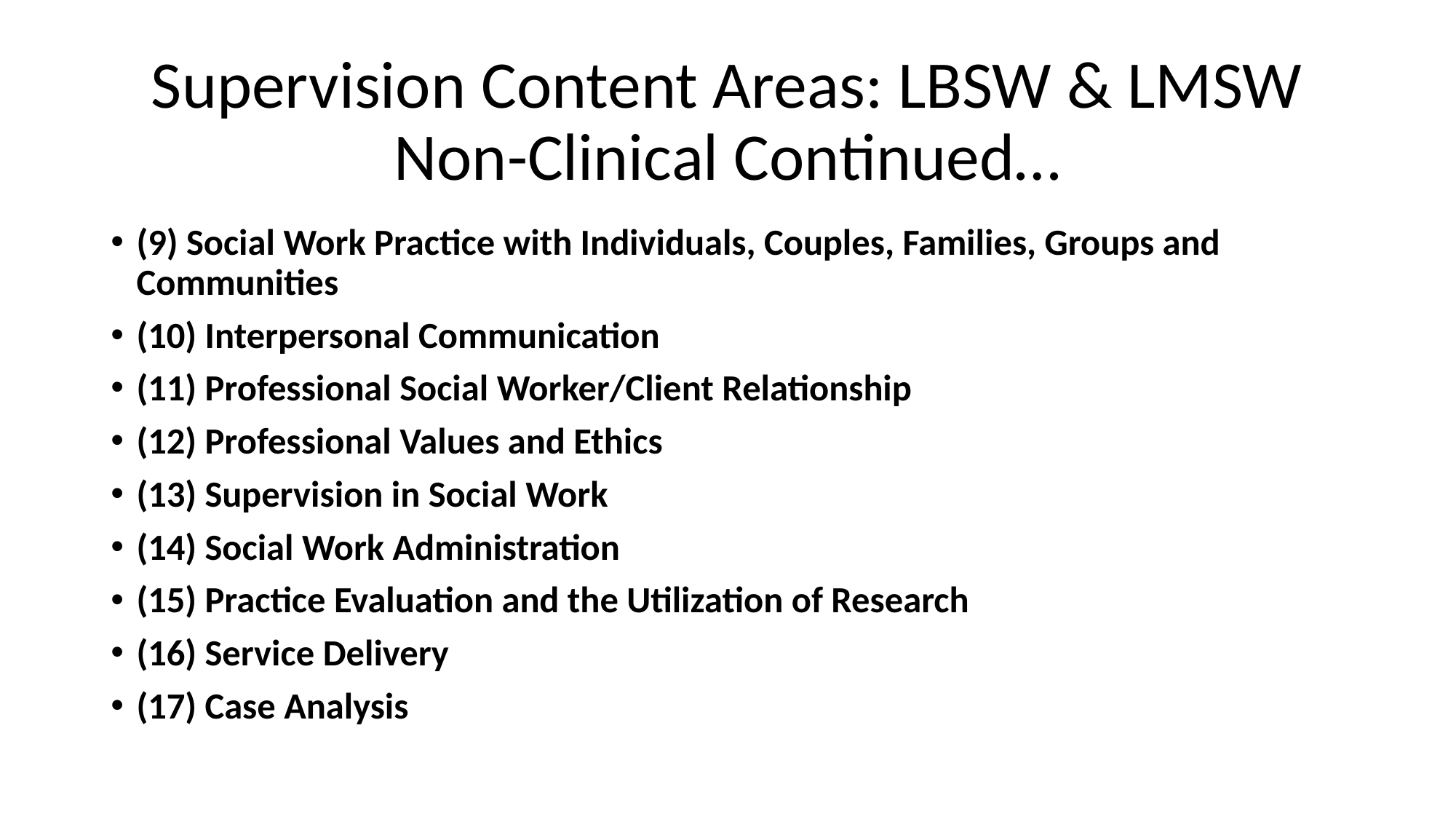

# Supervision Content Areas: LBSW & LMSW Non-Clinical Continued…
(9) Social Work Practice with Individuals, Couples, Families, Groups and Communities
(10) Interpersonal Communication
(11) Professional Social Worker/Client Relationship
(12) Professional Values and Ethics
(13) Supervision in Social Work
(14) Social Work Administration
(15) Practice Evaluation and the Utilization of Research
(16) Service Delivery
(17) Case Analysis